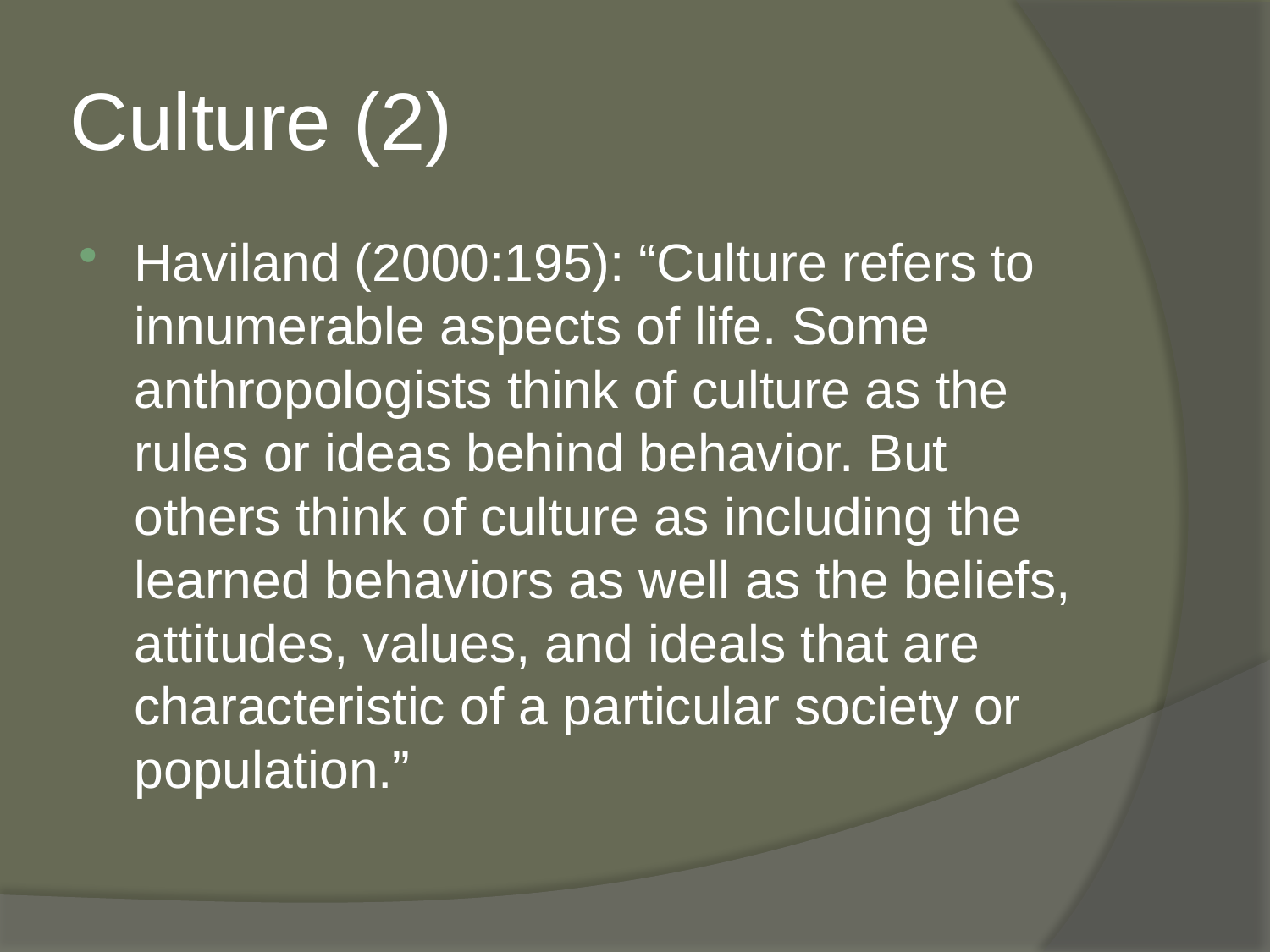

# Culture (2)
Haviland (2000:195): “Culture refers to innumerable aspects of life. Some anthropologists think of culture as the rules or ideas behind behavior. But others think of culture as including the learned behaviors as well as the beliefs, attitudes, values, and ideals that are characteristic of a particular society or population.”